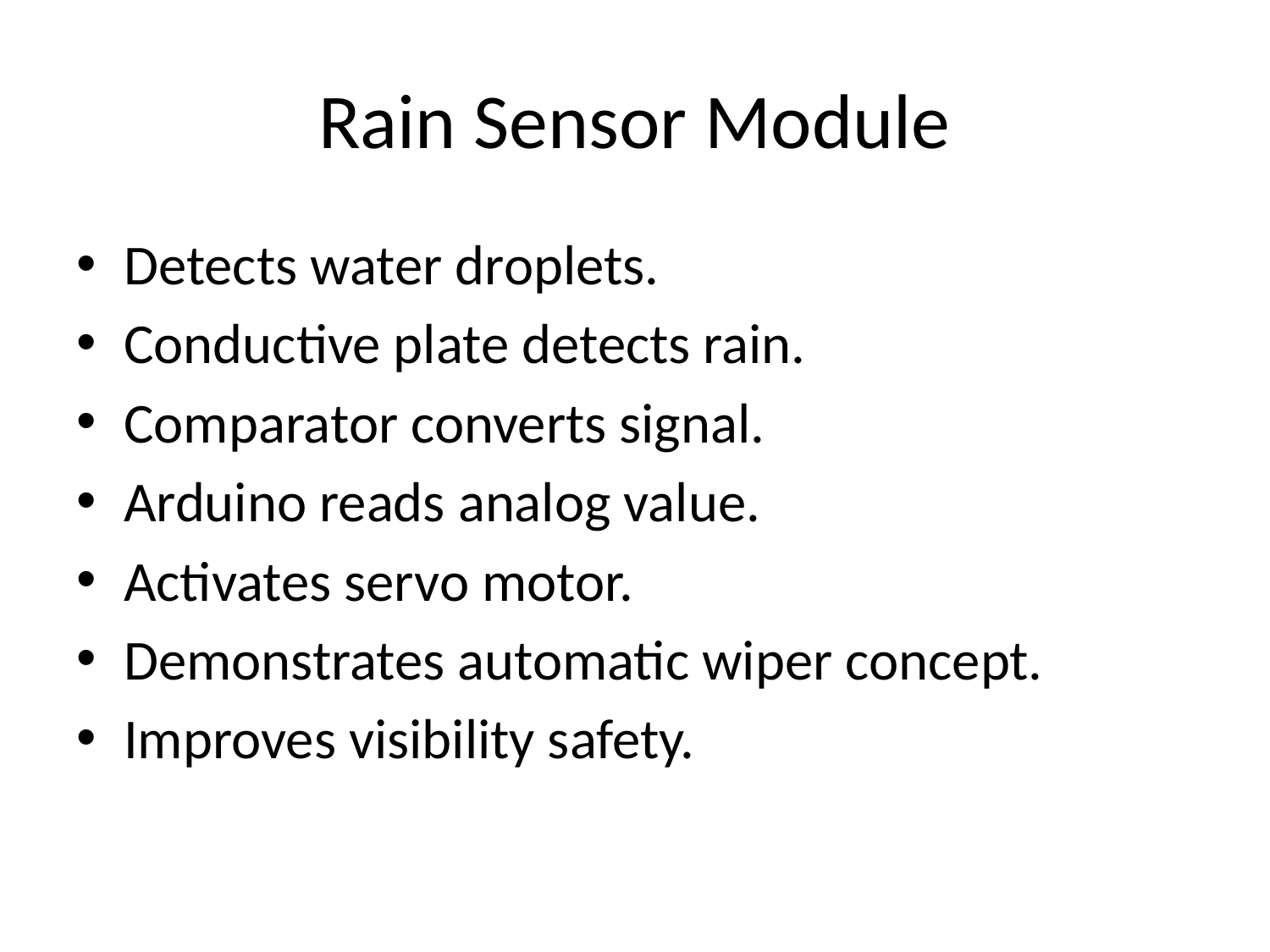

# Rain Sensor Module
Detects water droplets.
Conductive plate detects rain.
Comparator converts signal.
Arduino reads analog value.
Activates servo motor.
Demonstrates automatic wiper concept.
Improves visibility safety.